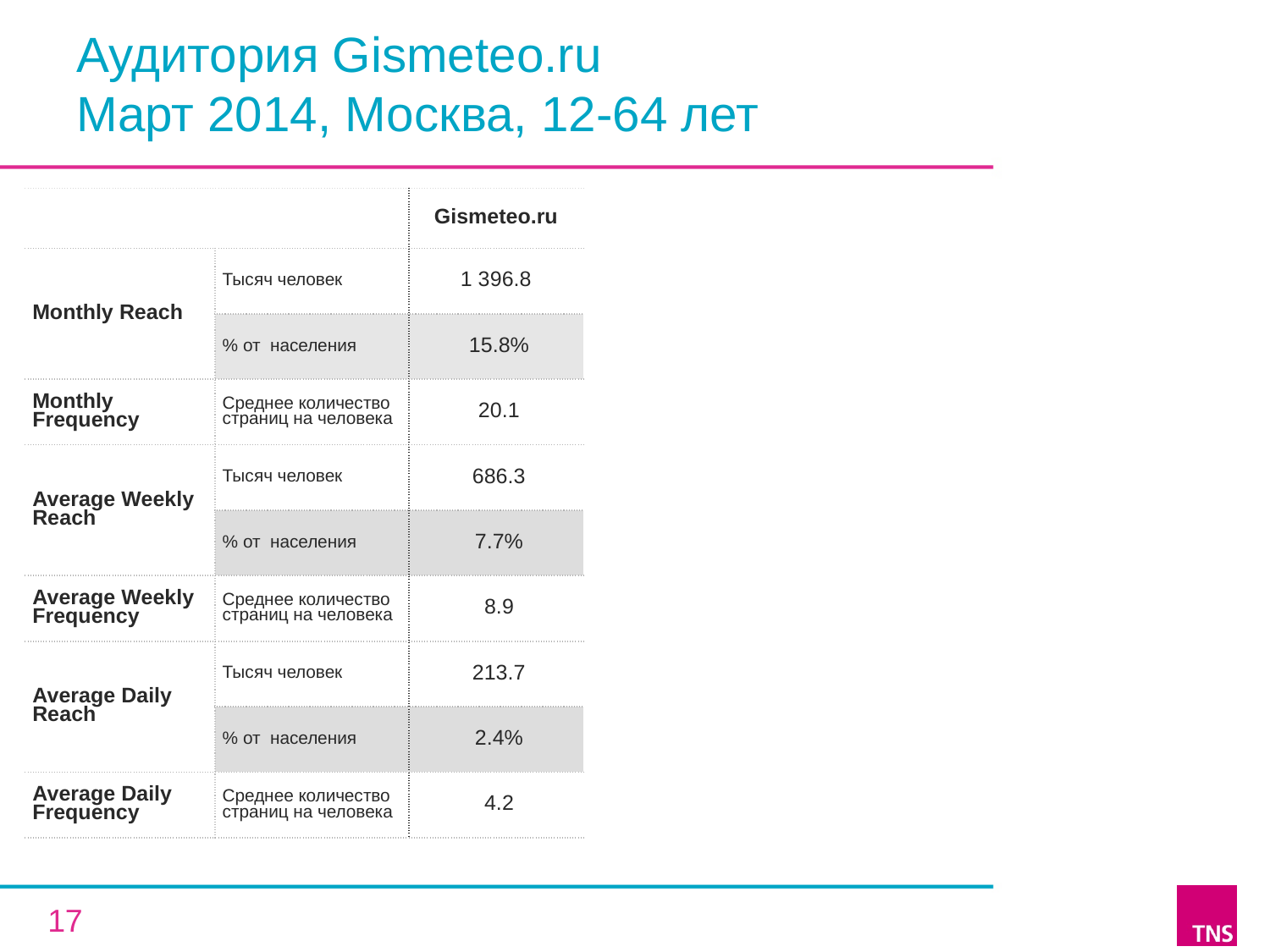

# Аудитория Gismeteo.ru Март 2014, Москва, 12-64 лет
|  |  | Gismeteo.ru |
| --- | --- | --- |
| Monthly Reach | Тысяч человек | 1 396.8 |
|  | % от населения | 15.8% |
| Monthly Frequency | Среднее количество страниц на человека | 20.1 |
| Average Weekly Reach | Тысяч человек | 686.3 |
|  | % от населения | 7.7% |
| Average Weekly Frequency | Среднее количество страниц на человека | 8.9 |
| Average Daily Reach | Тысяч человек | 213.7 |
|  | % от населения | 2.4% |
| Average Daily Frequency | Среднее количество страниц на человека | 4.2 |

17